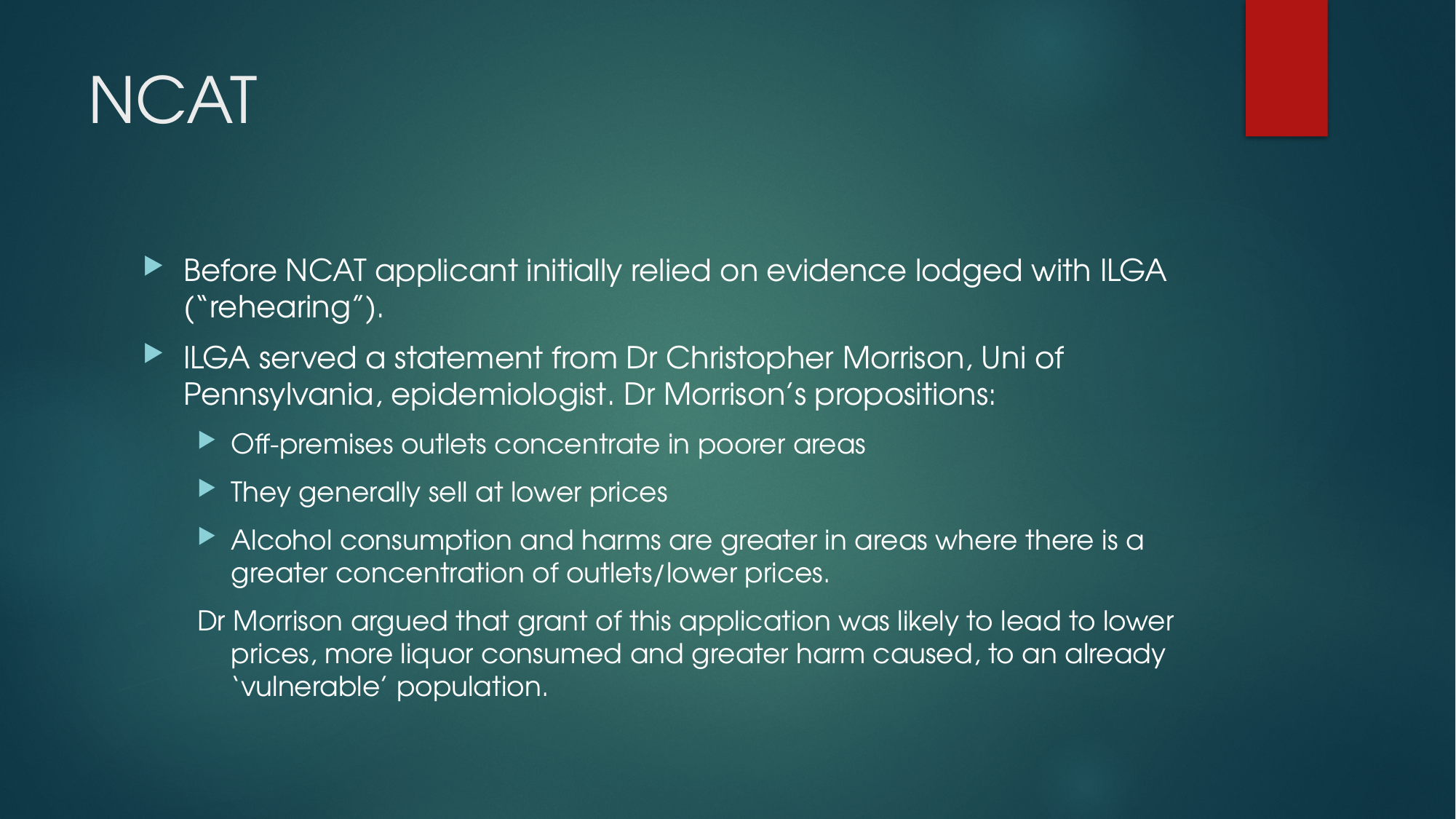

# NCAT
Before NCAT applicant initially relied on evidence lodged with ILGA (“rehearing”).
ILGA served a statement from Dr Christopher Morrison, Uni of Pennsylvania, epidemiologist. Dr Morrison’s propositions:
Off-premises outlets concentrate in poorer areas
They generally sell at lower prices
Alcohol consumption and harms are greater in areas where there is a greater concentration of outlets/lower prices.
Dr Morrison argued that grant of this application was likely to lead to lower prices, more liquor consumed and greater harm caused, to an already ‘vulnerable’ population.